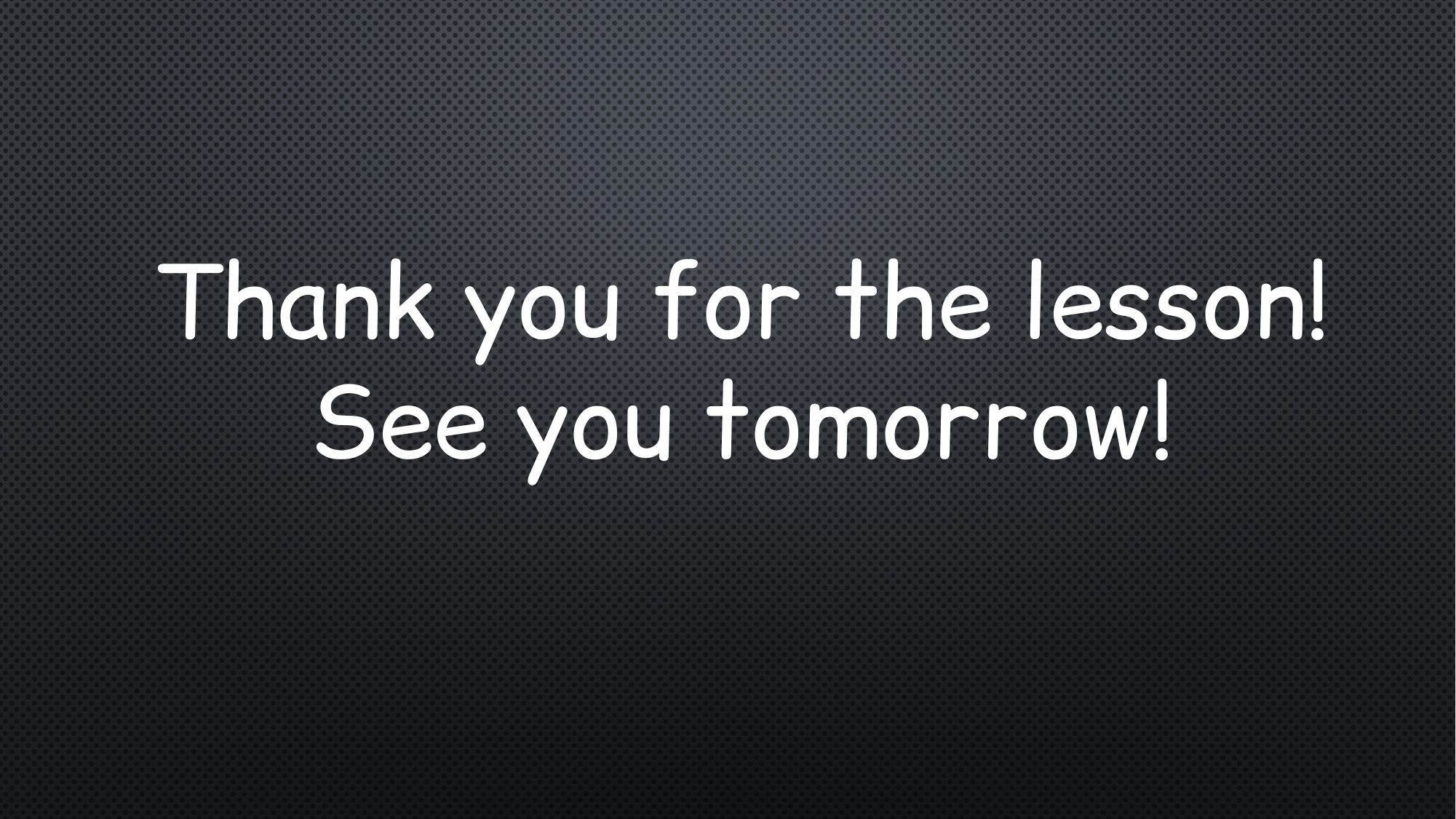

Thank you for the lesson!
See you tomorrow!